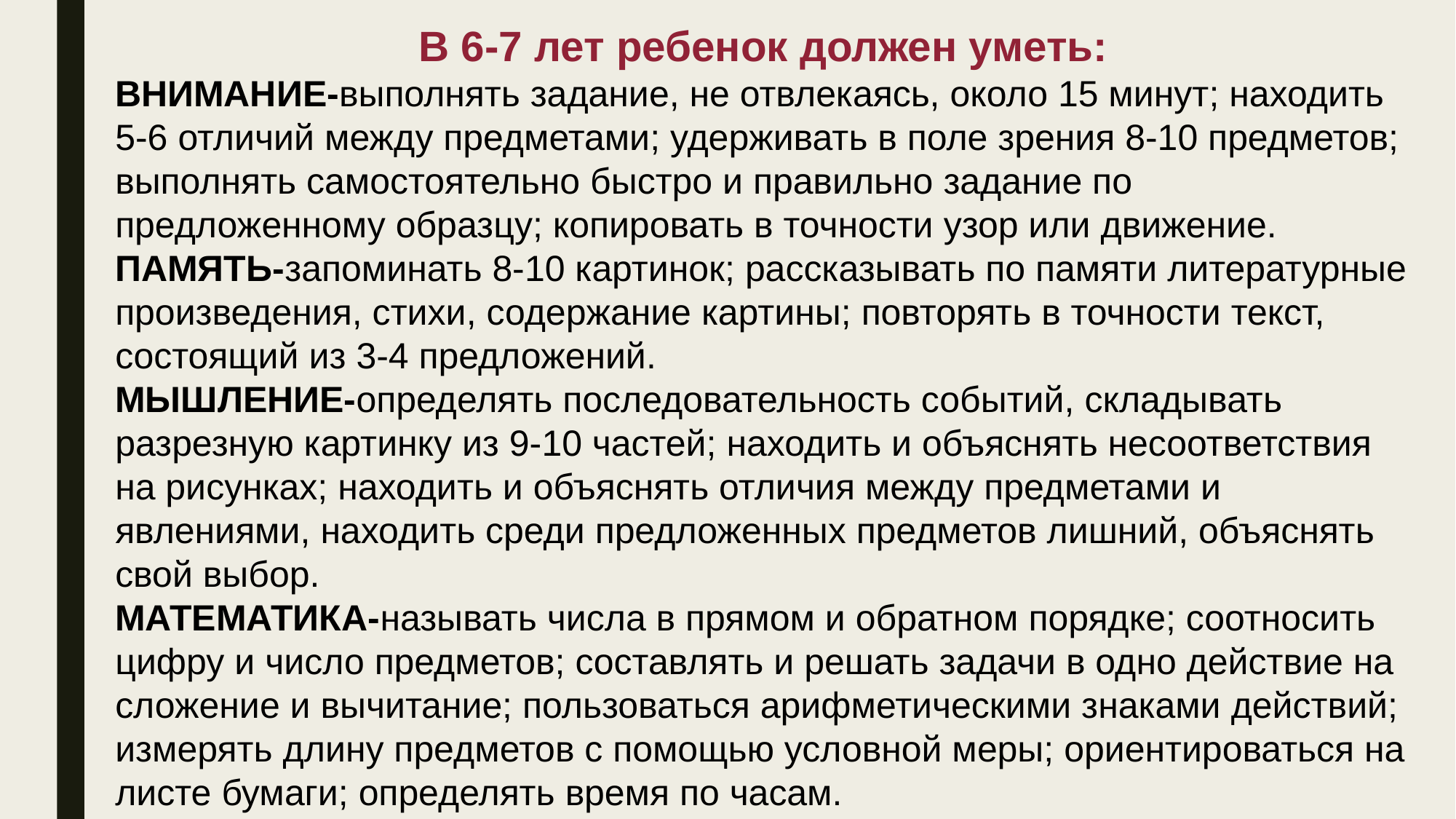

В 6-7 лет ребенок должен уметь:
ВНИМАНИЕ-выполнять задание, не отвлекаясь, около 15 минут; находить 5-6 отличий между предметами; удерживать в поле зрения 8-10 предметов; выполнять самостоятельно быстро и правильно задание по предложенному образцу; копировать в точности узор или движение.
ПАМЯТЬ-запоминать 8-10 картинок; рассказывать по памяти литературные произведения, стихи, содержание картины; повторять в точности текст, состоящий из 3-4 предложений.
МЫШЛЕНИЕ-определять последовательность событий, складывать разрезную картинку из 9-10 частей; находить и объяснять несоответствия на рисунках; находить и объяснять отличия между предметами и явлениями, находить среди предложенных предметов лишний, объяснять свой выбор.
МАТЕМАТИКА-называть числа в прямом и обратном порядке; соотносить цифру и число предметов; составлять и решать задачи в одно действие на сложение и вычитание; пользоваться арифметическими знаками действий; измерять длину предметов с помощью условной меры; ориентироваться на листе бумаги; определять время по часам.